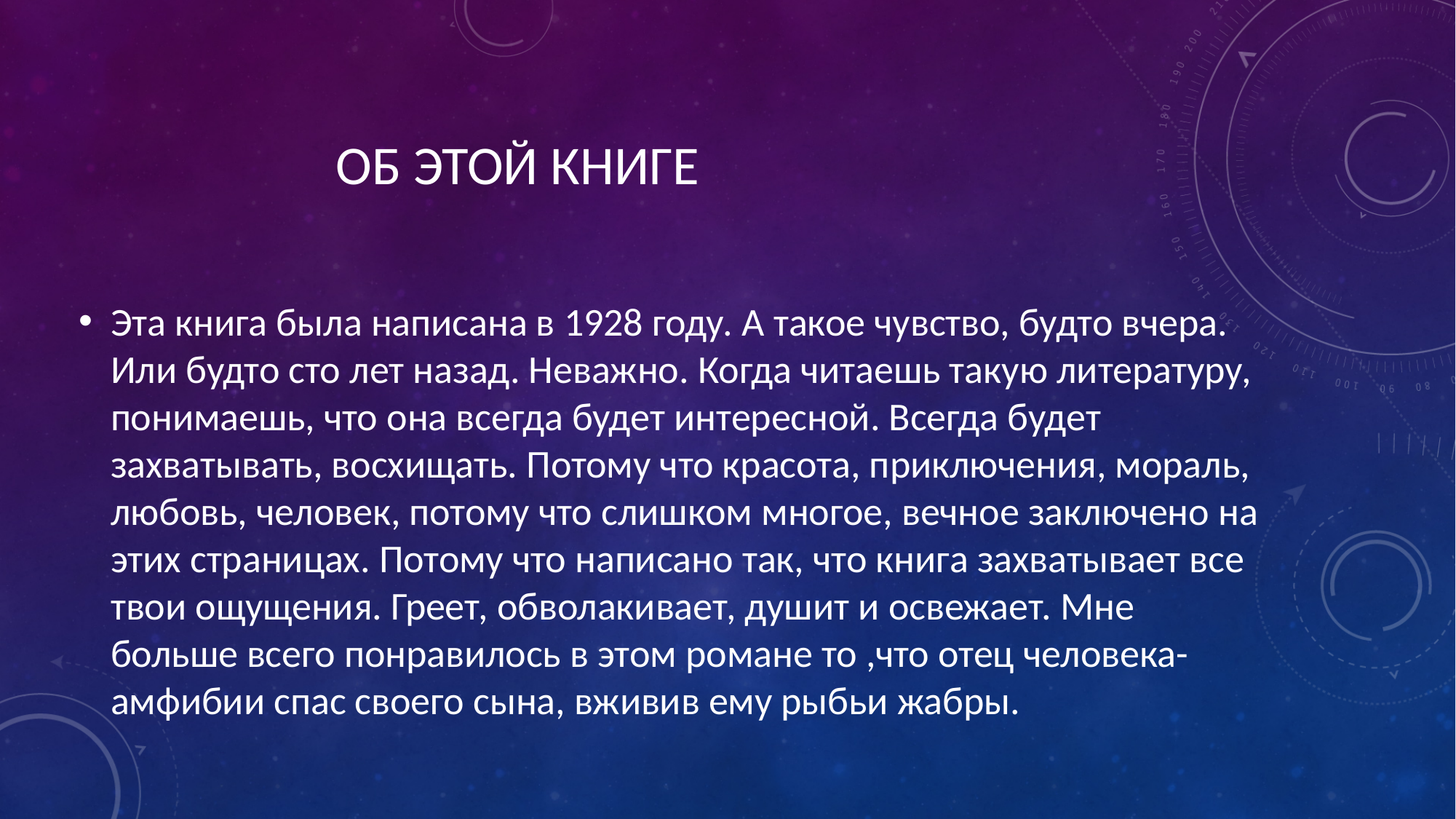

# ОБ ЭТОЙ КНИГЕ
Эта книга была написана в 1928 году. А такое чувство, будто вчера. Или будто сто лет назад. Неважно. Когда читаешь такую литературу, понимаешь, что она всегда будет интересной. Всегда будет захватывать, восхищать. Потому что красота, приключения, мораль, любовь, человек, потому что слишком многое, вечное заключено на этих страницах. Потому что написано так, что книга захватывает все твои ощущения. Греет, обволакивает, душит и освежает. Мне больше всего понравилось в этом романе то ,что отец человека-амфибии спас своего сына, вживив ему рыбьи жабры.